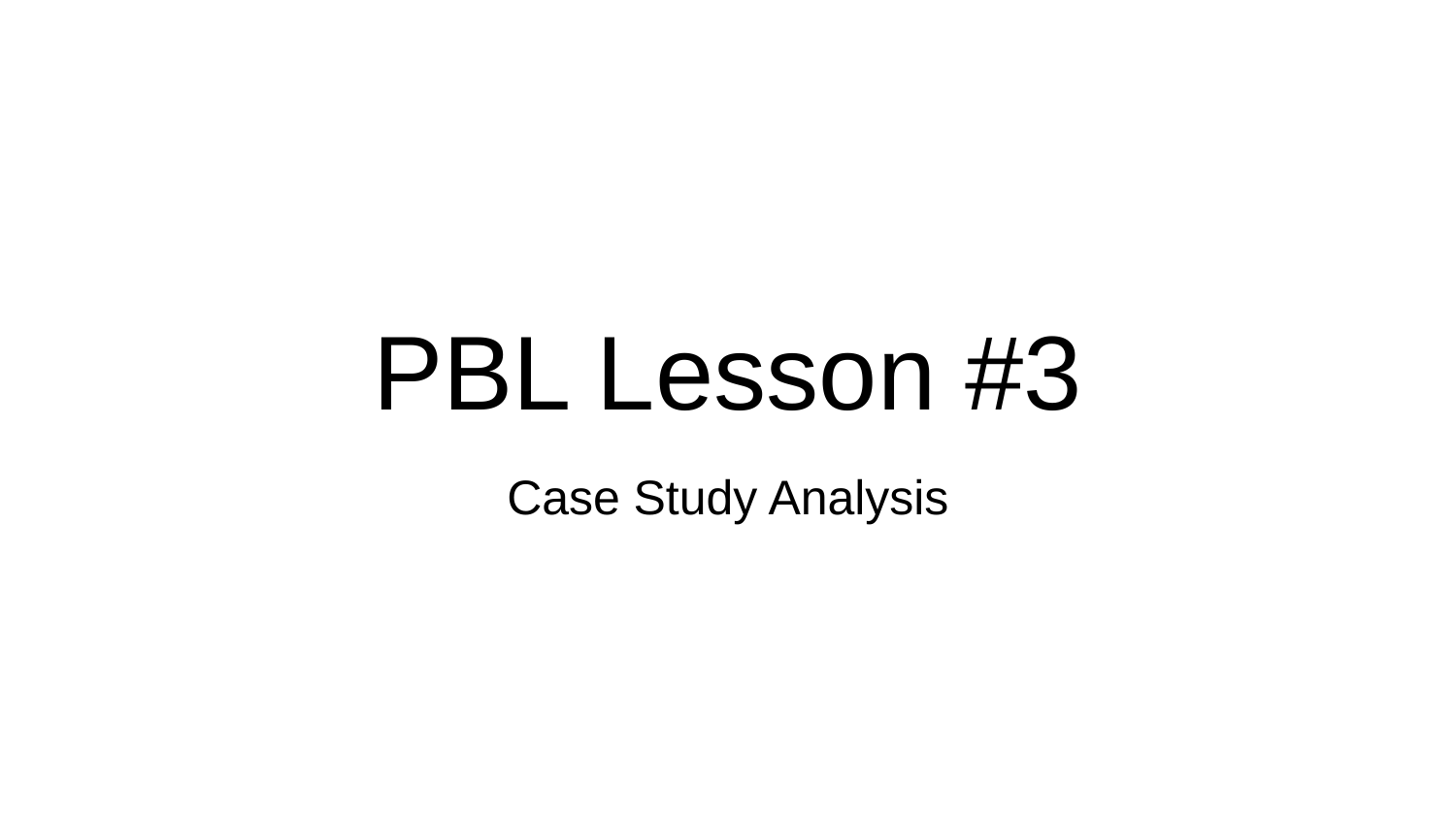

# PBL Lesson #3
Case Study Analysis